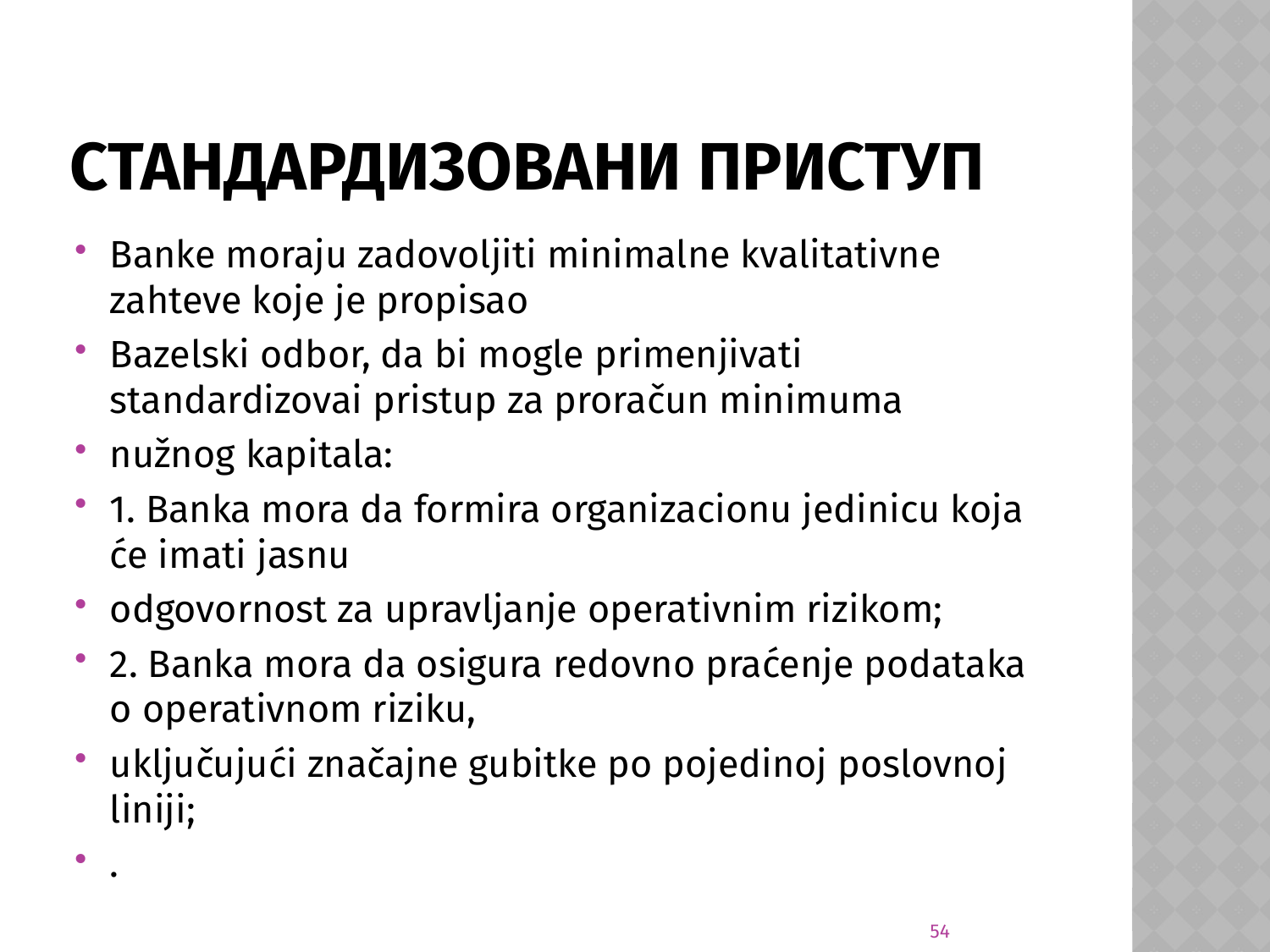

# Стандардизовани приступ
Banke moraju zadovoljiti minimalne kvalitativne zahteve koje je propisao
Bazelski odbor, da bi mogle primenjivati standardizovai pristup za proračun minimuma
nužnog kapitala:
1. Banka mora da formira organizacionu jedinicu koja će imati jasnu
odgovornost za upravljanje operativnim rizikom;
2. Banka mora da osigura redovno praćenje podataka o operativnom riziku,
uključujući značajne gubitke po pojedinoj poslovnoj liniji;
.
54